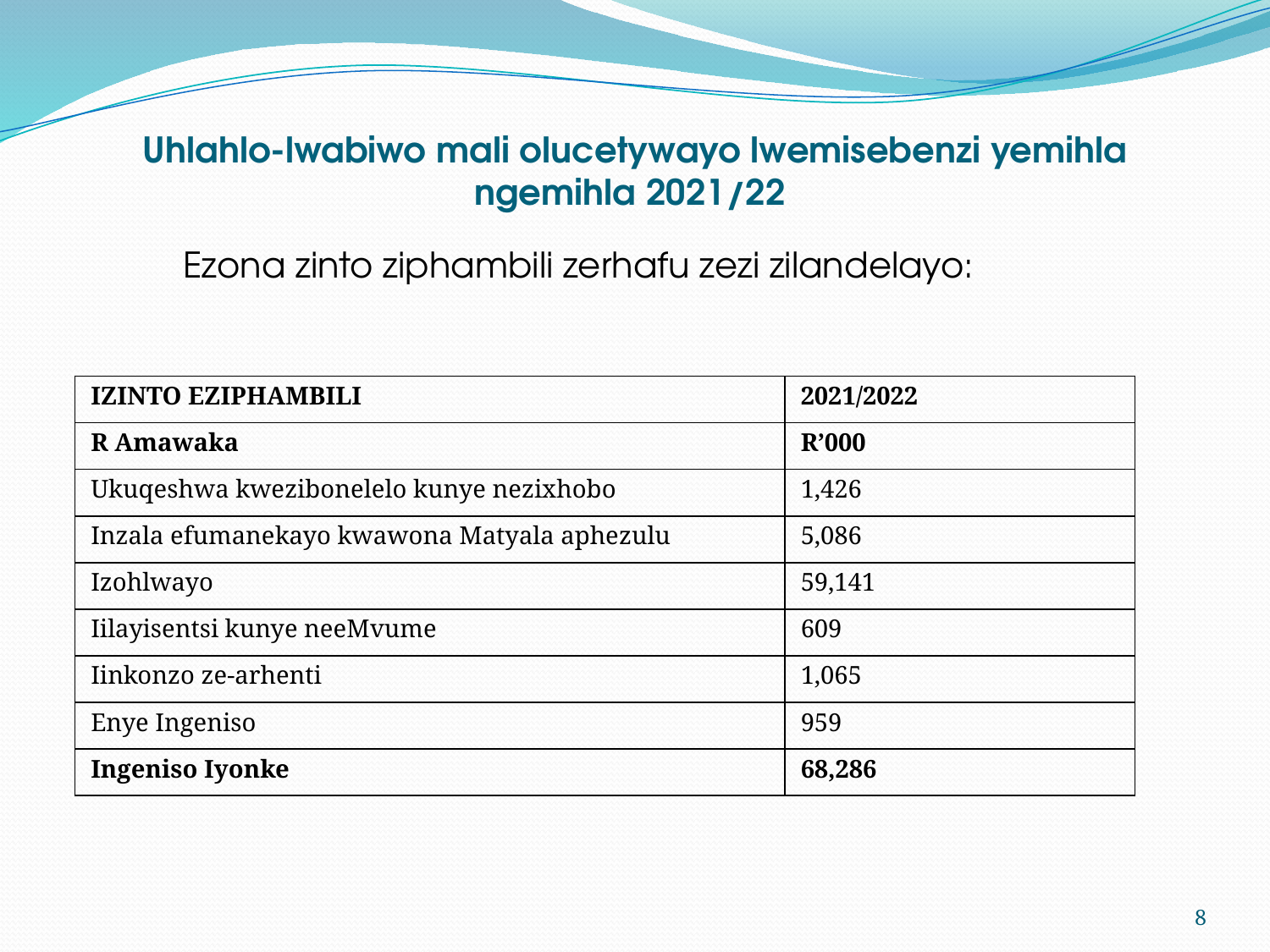

# Uhlahlo-lwabiwo mali olucetywayo lwemisebenzi yemihla ngemihla 2021/22
           Ezona zinto ziphambili zerhafu zezi zilandelayo:

| IZINTO EZIPHAMBILI | 2021/2022 |
| --- | --- |
| R Amawaka | R’000 |
| Ukuqeshwa kwezibonelelo kunye nezixhobo | 1,426 |
| Inzala efumanekayo kwawona Matyala aphezulu | 5,086 |
| Izohlwayo | 59,141 |
| Iilayisentsi kunye neeMvume | 609 |
| Iinkonzo ze-arhenti | 1,065 |
| Enye Ingeniso | 959 |
| Ingeniso Iyonke | 68,286 |

8